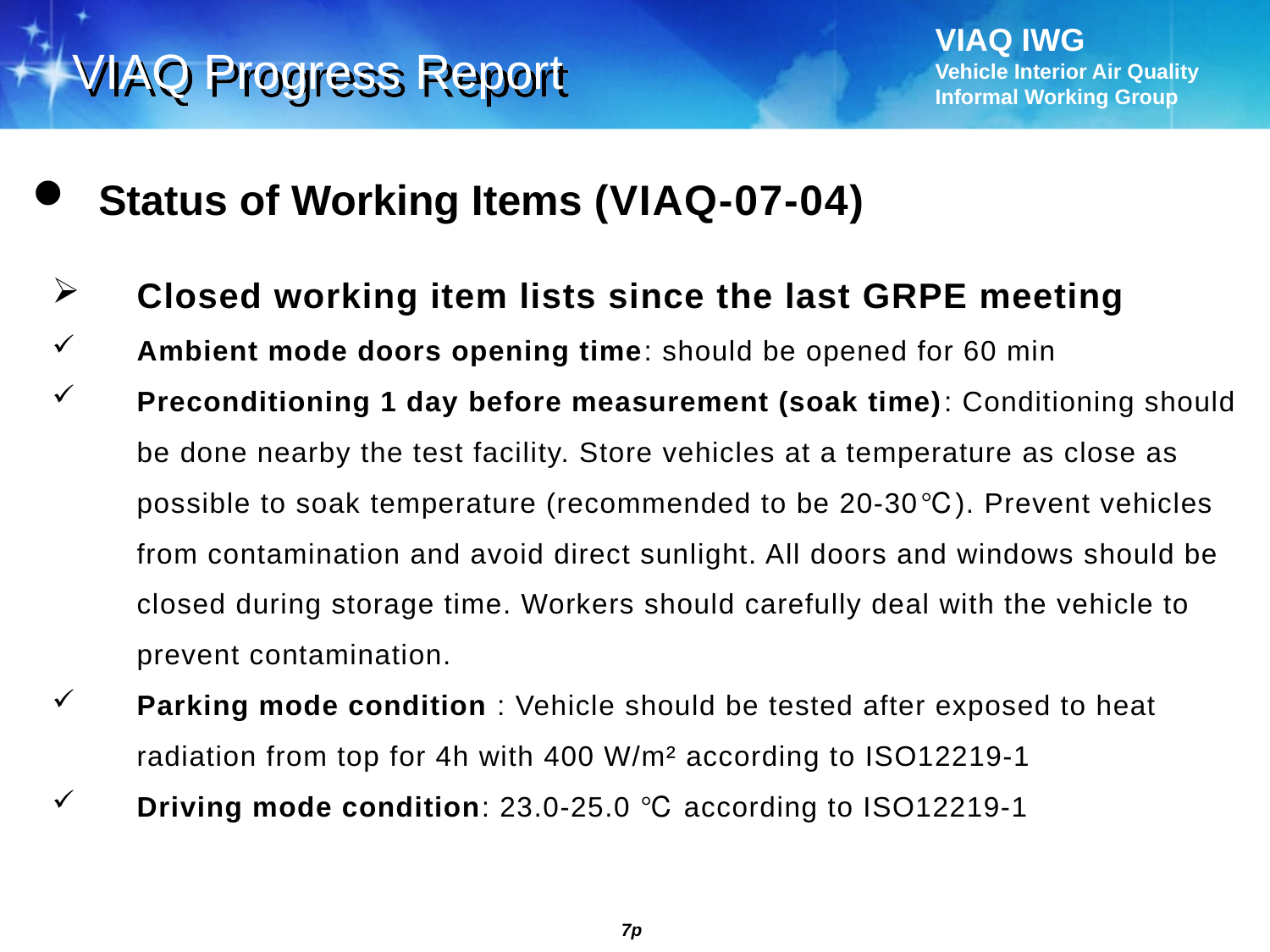

VIAQ Progress Report
  Status of Working Items (VIAQ-07-04)
Closed working item lists since the last GRPE meeting
Ambient mode doors opening time: should be opened for 60 min
Preconditioning 1 day before measurement (soak time): Conditioning should be done nearby the test facility. Store vehicles at a temperature as close as possible to soak temperature (recommended to be 20-30℃). Prevent vehicles from contamination and avoid direct sunlight. All doors and windows should be closed during storage time. Workers should carefully deal with the vehicle to prevent contamination.
Parking mode condition : Vehicle should be tested after exposed to heat radiation from top for 4h with 400 W/m² according to ISO12219-1
Driving mode condition: 23.0-25.0 ℃ according to ISO12219-1